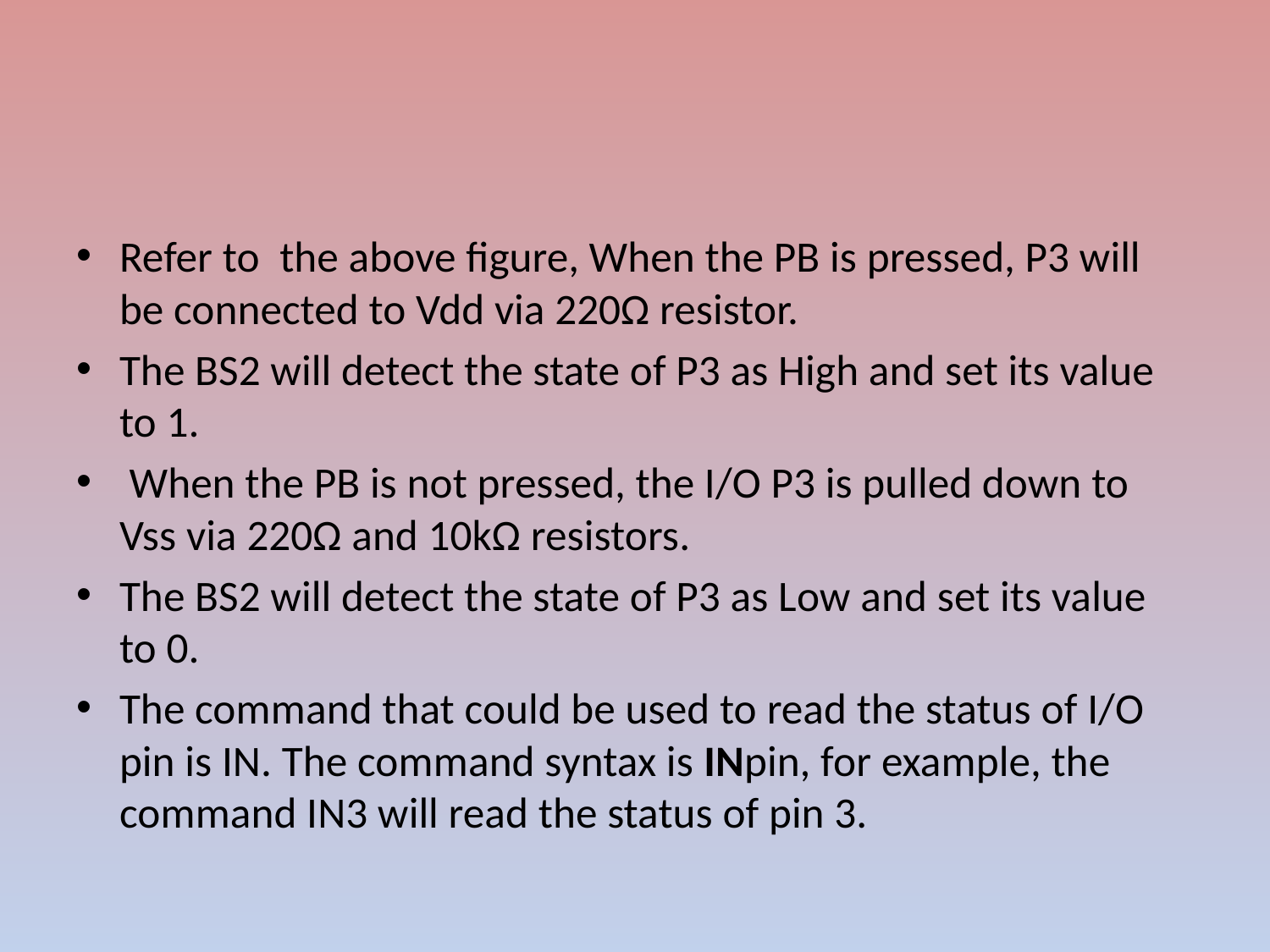

#
Refer to  the above figure, When the PB is pressed, P3 will be connected to Vdd via 220Ω resistor.
The BS2 will detect the state of P3 as High and set its value to 1.
 When the PB is not pressed, the I/O P3 is pulled down to Vss via 220Ω and 10kΩ resistors.
The BS2 will detect the state of P3 as Low and set its value to 0.
The command that could be used to read the status of I/O pin is IN. The command syntax is INpin, for example, the command IN3 will read the status of pin 3.